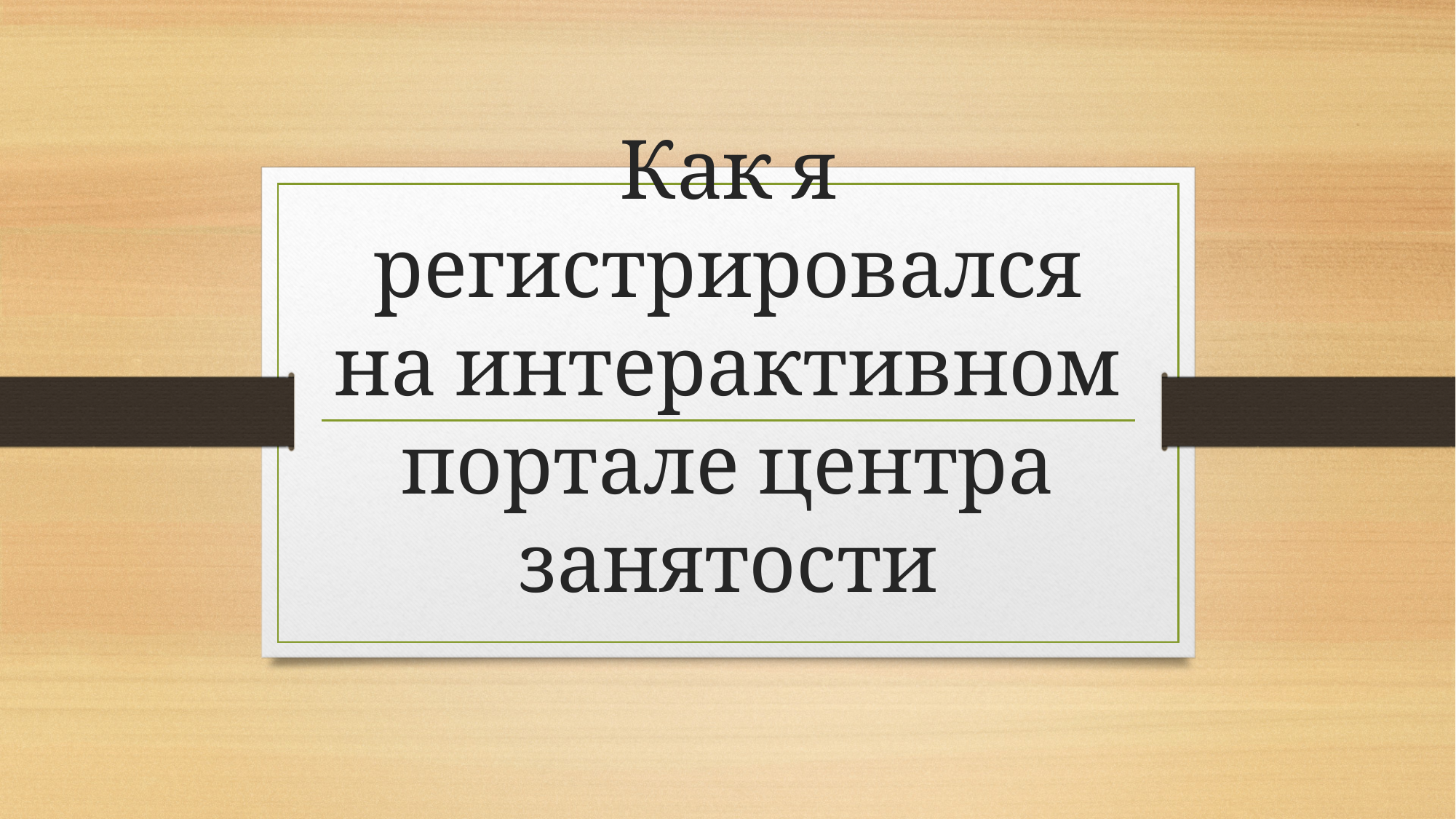

# Как я регистрировался на интерактивном портале центра занятости